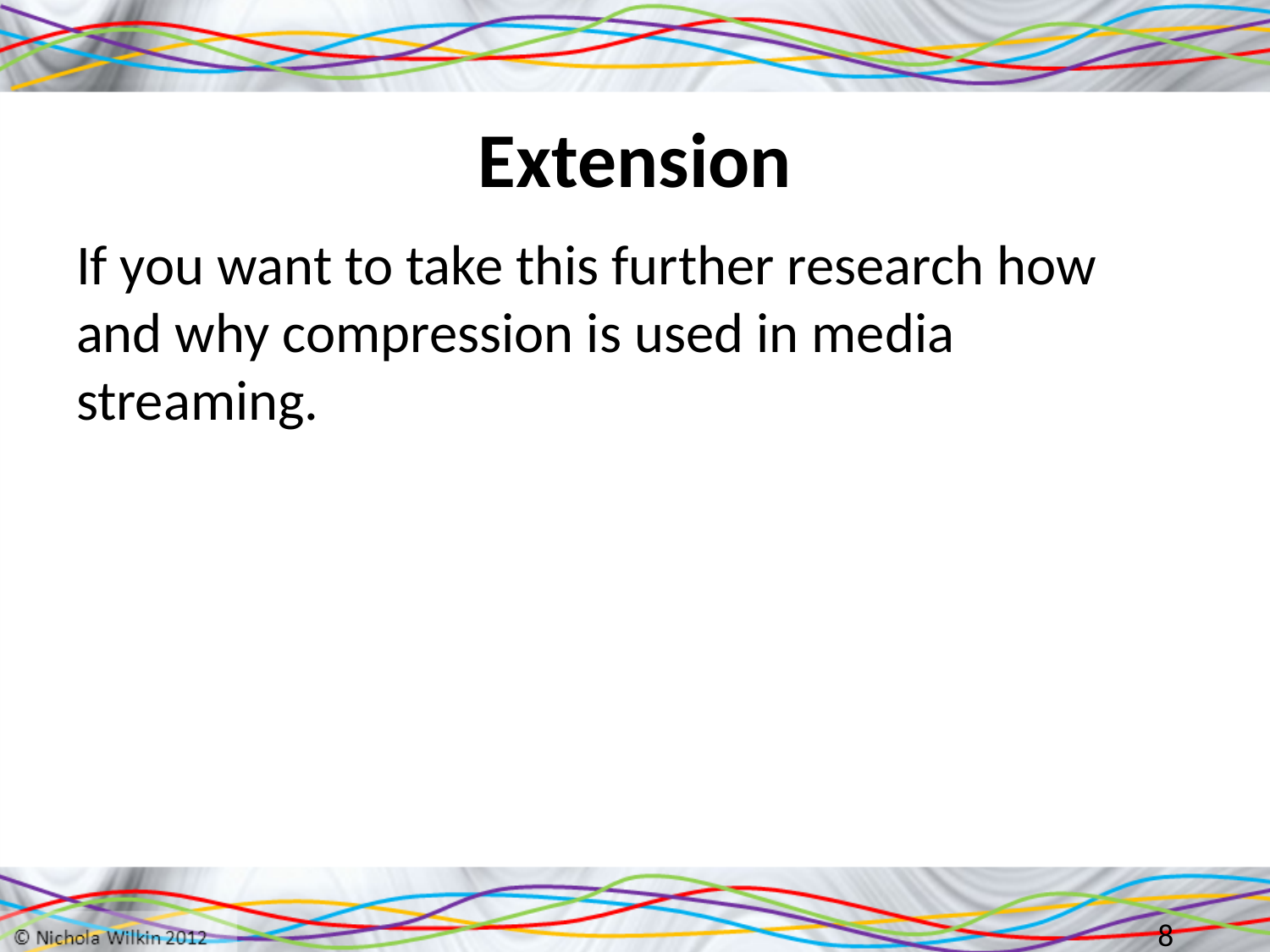

# Extension
If you want to take this further research how and why compression is used in media streaming.

8